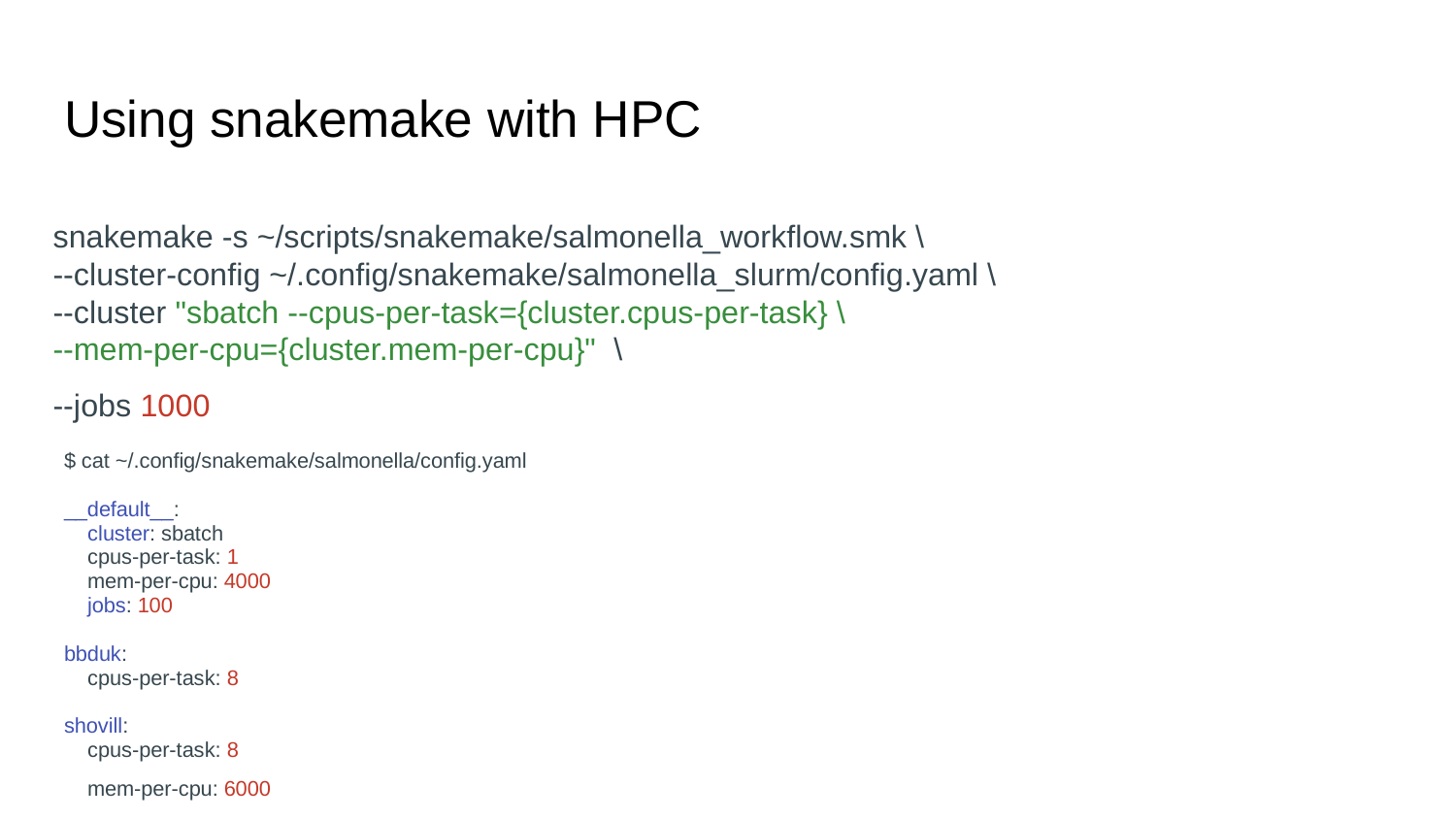

# Using snakemake with HPC
snakemake -s ~/scripts/snakemake/salmonella_workflow.smk \
--cluster-config ~/.config/snakemake/salmonella_slurm/config.yaml \
--cluster "sbatch --cpus-per-task={cluster.cpus-per-task} \
--mem-per-cpu={cluster.mem-per-cpu}"  \
--jobs 1000

$ cat ~/.config/snakemake/salmonella/config.yaml

__default__:
    cluster: sbatch
    cpus-per-task: 1
    mem-per-cpu: 4000
    jobs: 100

bbduk:
    cpus-per-task: 8

shovill:
    cpus-per-task: 8
    mem-per-cpu: 6000